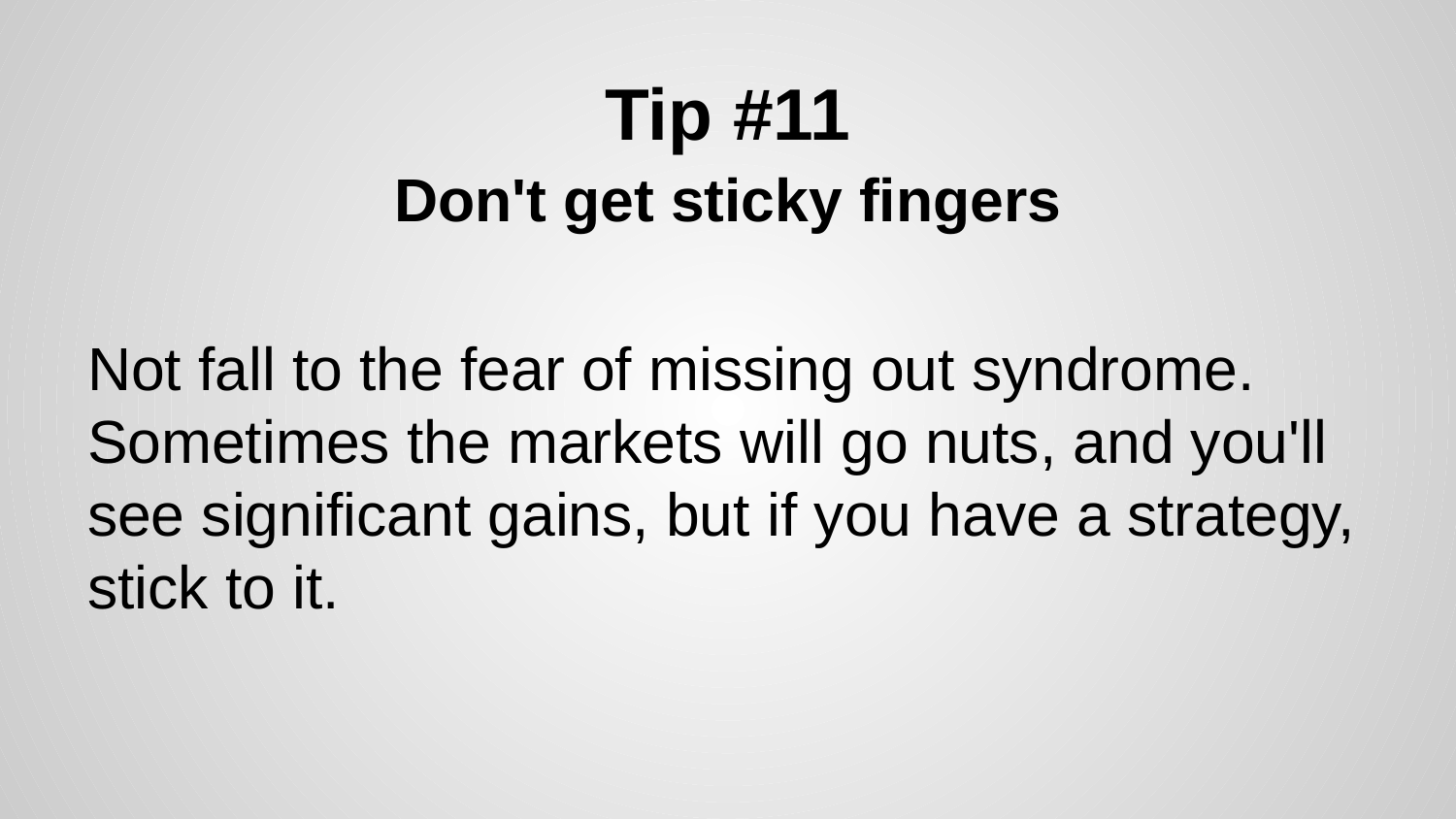

# Tip #11

Don't get sticky fingers

Not fall to the fear of missing out syndrome. Sometimes the markets will go nuts, and you'll see significant gains, but if you have a strategy, stick to it.